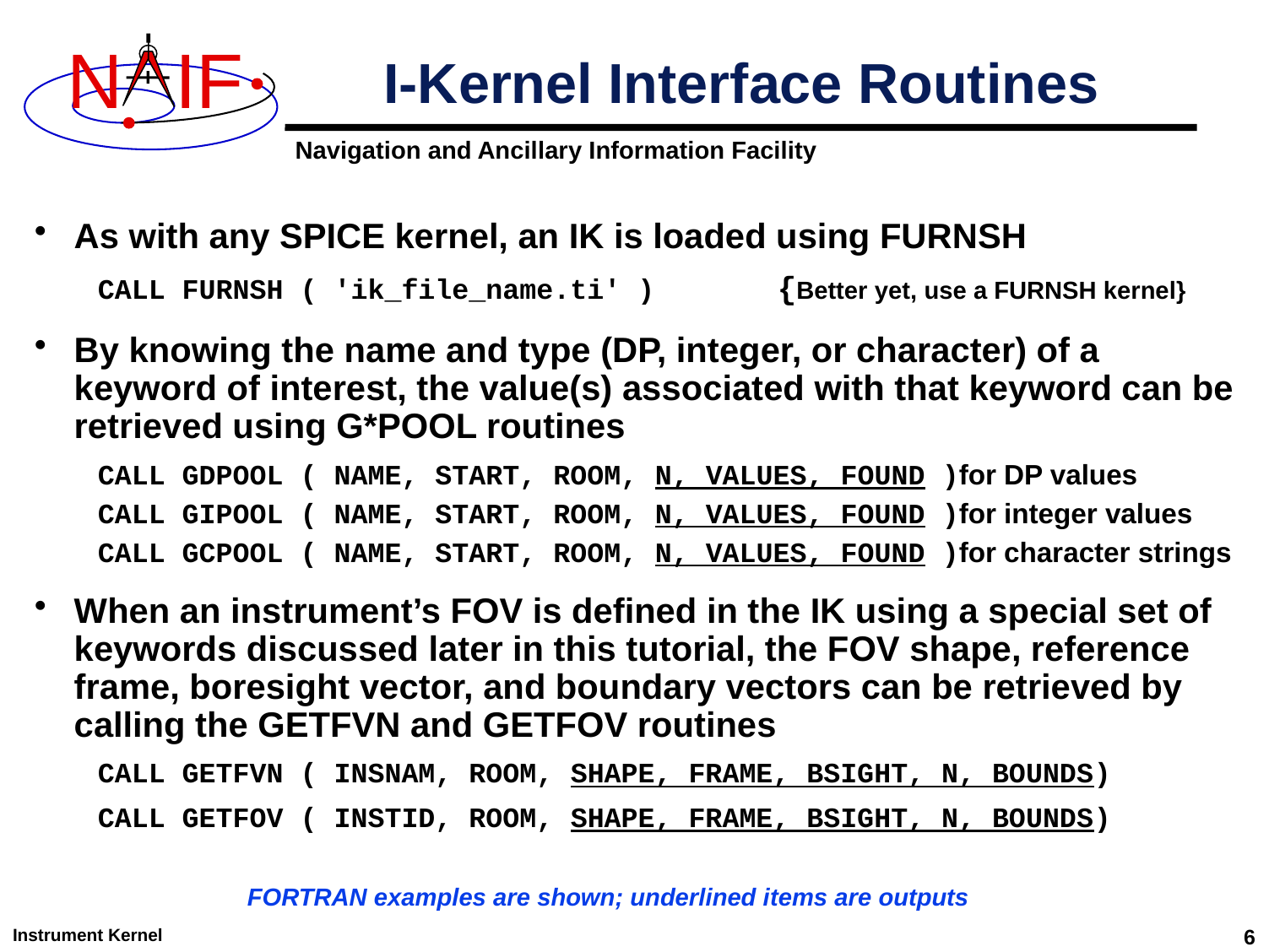

# I-Kernel Interface Routines
As with any SPICE kernel, an IK is loaded using FURNSH
CALL FURNSH ( 'ik_file_name.ti' )       {Better yet, use a FURNSH kernel}
By knowing the name and type (DP, integer, or character) of a keyword of interest, the value(s) associated with that keyword can be retrieved using G*POOL routines
CALL GDPOOL ( NAME, START, ROOM, N, VALUES, FOUND )for DP values
CALL GIPOOL ( NAME, START, ROOM, N, VALUES, FOUND )for integer values
CALL GCPOOL ( NAME, START, ROOM, N, VALUES, FOUND )for character strings
When an instrument’s FOV is defined in the IK using a special set of keywords discussed later in this tutorial, the FOV shape, reference frame, boresight vector, and boundary vectors can be retrieved by calling the GETFVN and GETFOV routines
CALL GETFVN ( INSNAM, ROOM, SHAPE, FRAME, BSIGHT, N, BOUNDS)
CALL GETFOV ( INSTID, ROOM, SHAPE, FRAME, BSIGHT, N, BOUNDS)

FORTRAN examples are shown; underlined items are outputs
Instrument Kernel
6